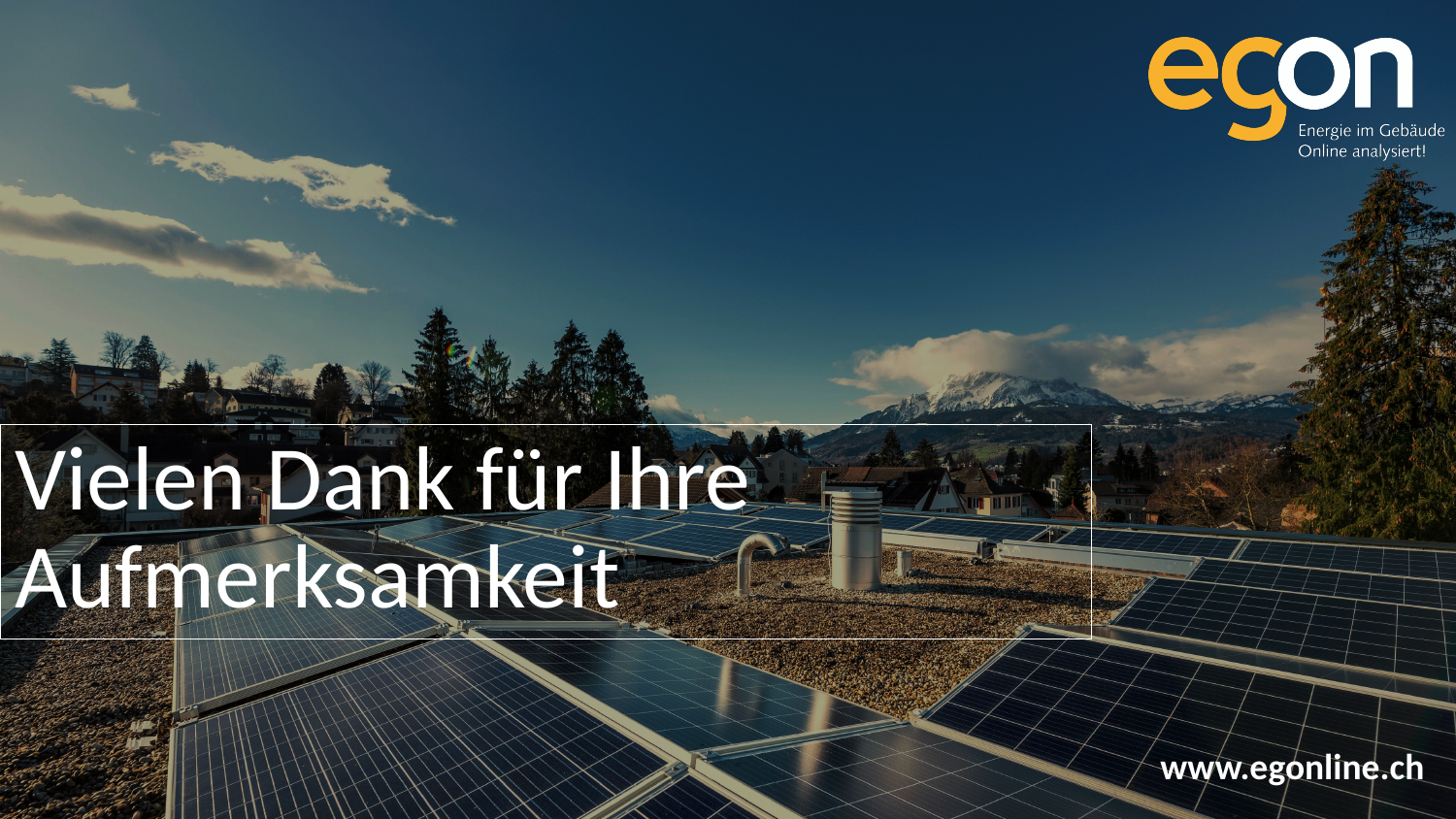

# Vielen Dank für Ihre Aufmerksamkeit
www.egonline.ch